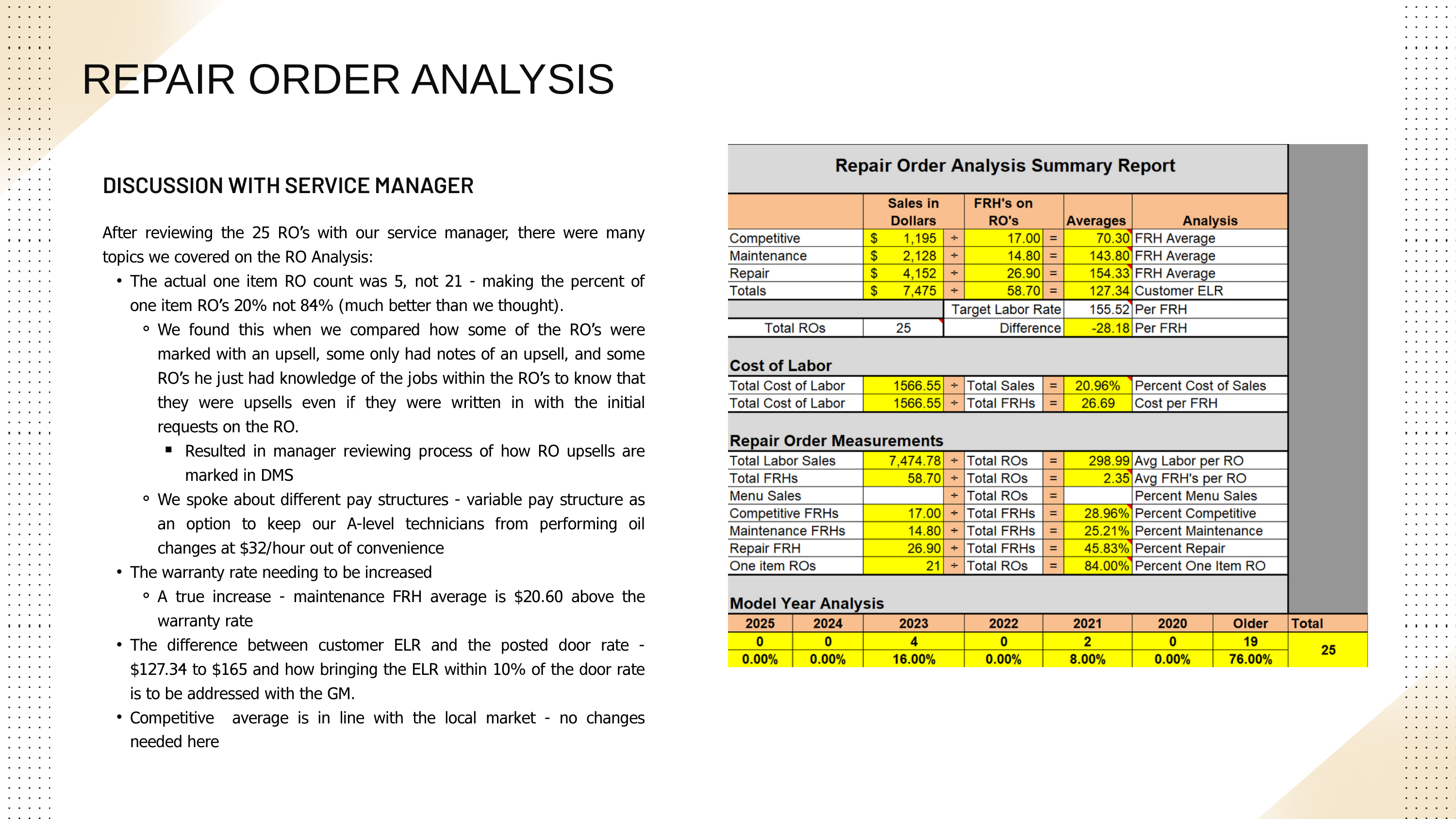

REPAIR ORDER ANALYSIS

DISCUSSION WITH SERVICE MANAGER
After reviewing the 25 RO’s with our service manager, there were many topics we covered on the RO Analysis:
The actual one item RO count was 5, not 21 - making the percent of one item RO’s 20% not 84% (much better than we thought).
We found this when we compared how some of the RO’s were marked with an upsell, some only had notes of an upsell, and some RO’s he just had knowledge of the jobs within the RO’s to know that they were upsells even if they were written in with the initial requests on the RO.
Resulted in manager reviewing process of how RO upsells are marked in DMS
We spoke about different pay structures - variable pay structure as an option to keep our A-level technicians from performing oil changes at $32/hour out of convenience
The warranty rate needing to be increased
A true increase - maintenance FRH average is $20.60 above the warranty rate
The difference between customer ELR and the posted door rate - $127.34 to $165 and how bringing the ELR within 10% of the door rate is to be addressed with the GM.
Competitive  average is in line with the local market - no changes needed here